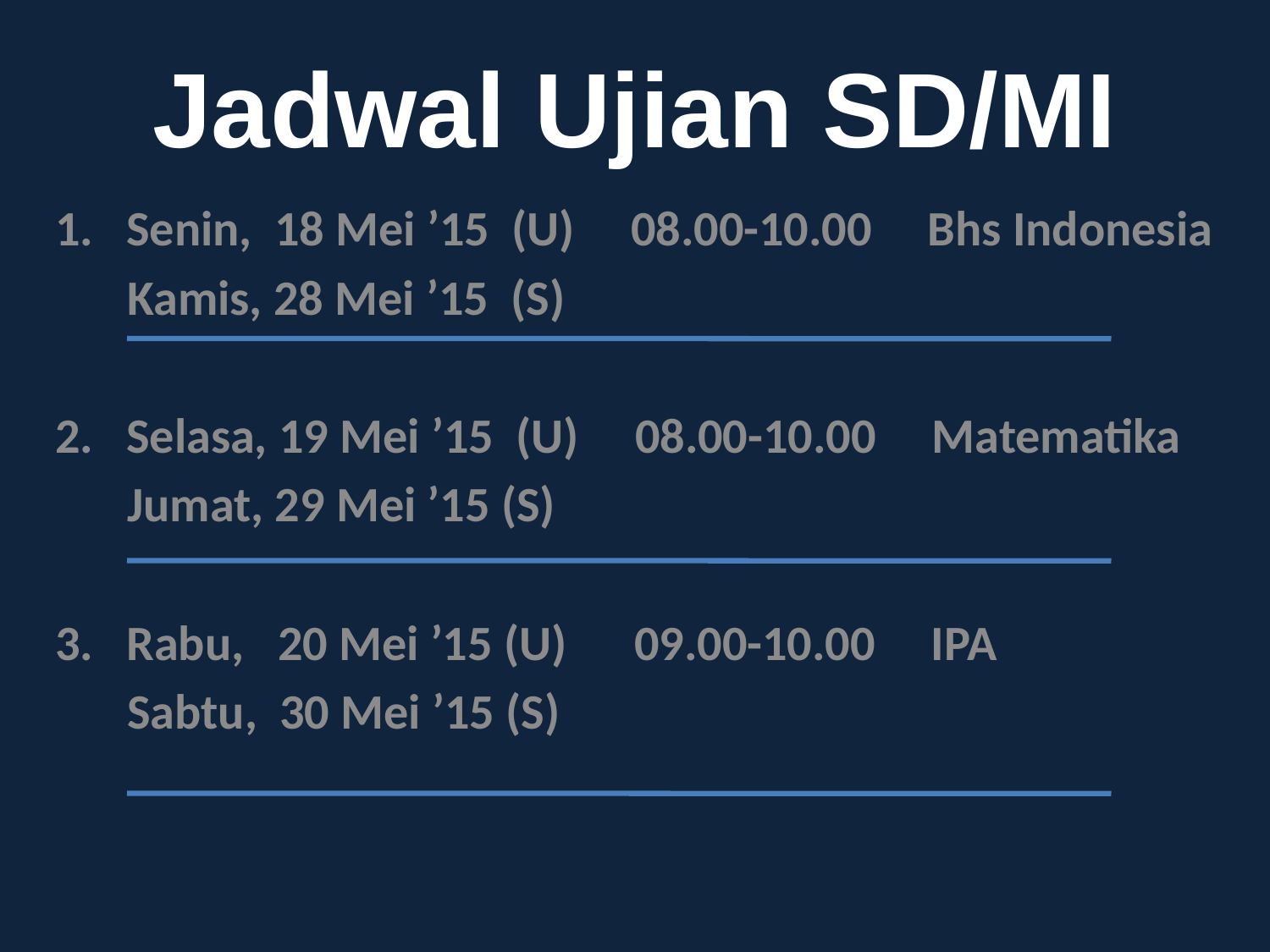

# Jadwal Ujian SD/MI
Senin,  18 Mei ’15  (U)     08.00-10.00     Bhs Indonesia
Kamis, 28 Mei ’15  (S)

Selasa, 19 Mei ’15  (U)     08.00-10.00     Matematika
Jumat, 29 Mei ’15 (S)

Rabu,   20 Mei ’15 (U)      09.00-10.00     IPA
Sabtu,  30 Mei ’15 (S)